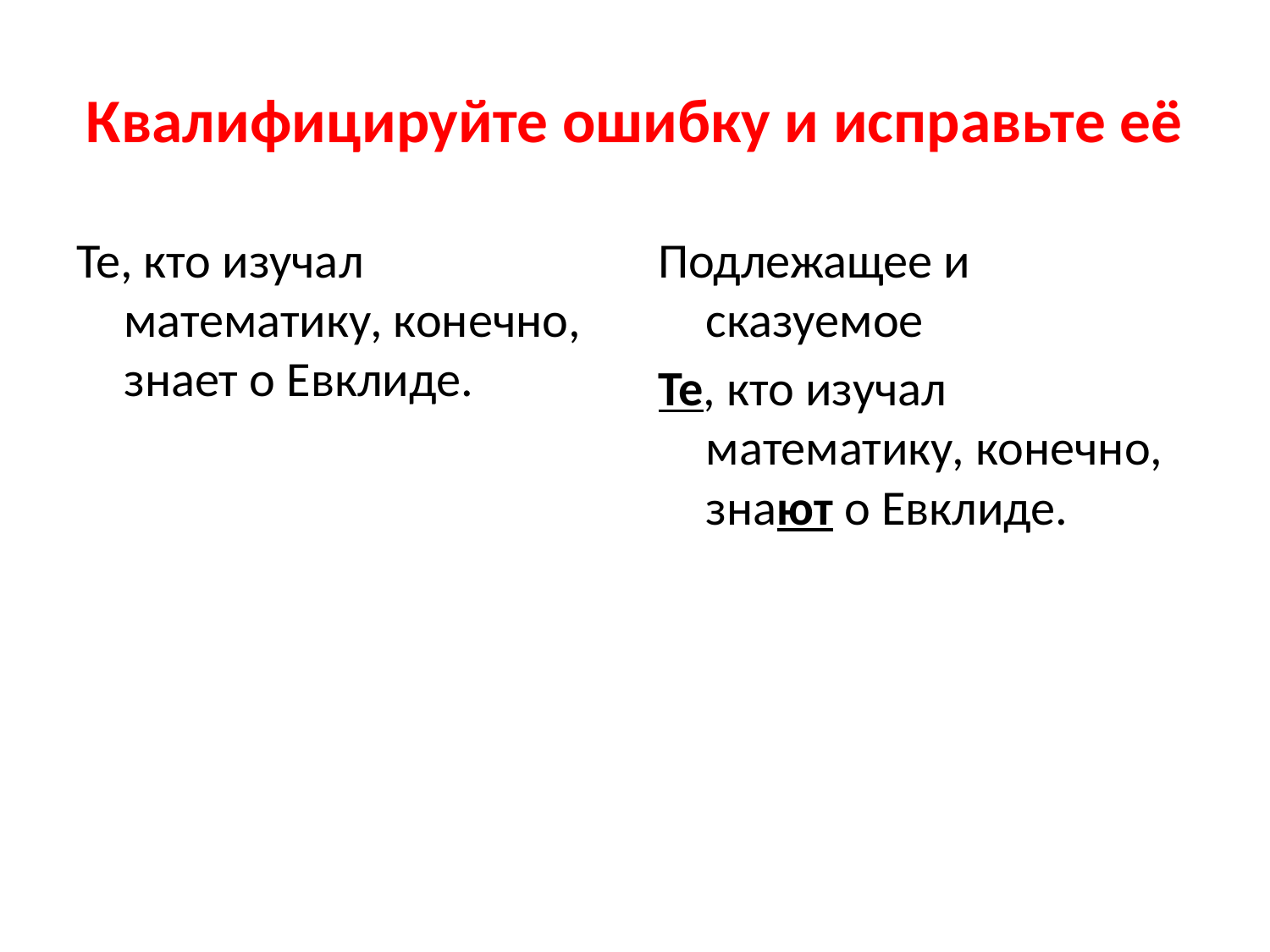

# Квалифицируйте ошибку и исправьте её
Те, кто изучал математику, конечно, знает о Евклиде.
Подлежащее и сказуемое
Те, кто изучал математику, конечно, знают о Евклиде.